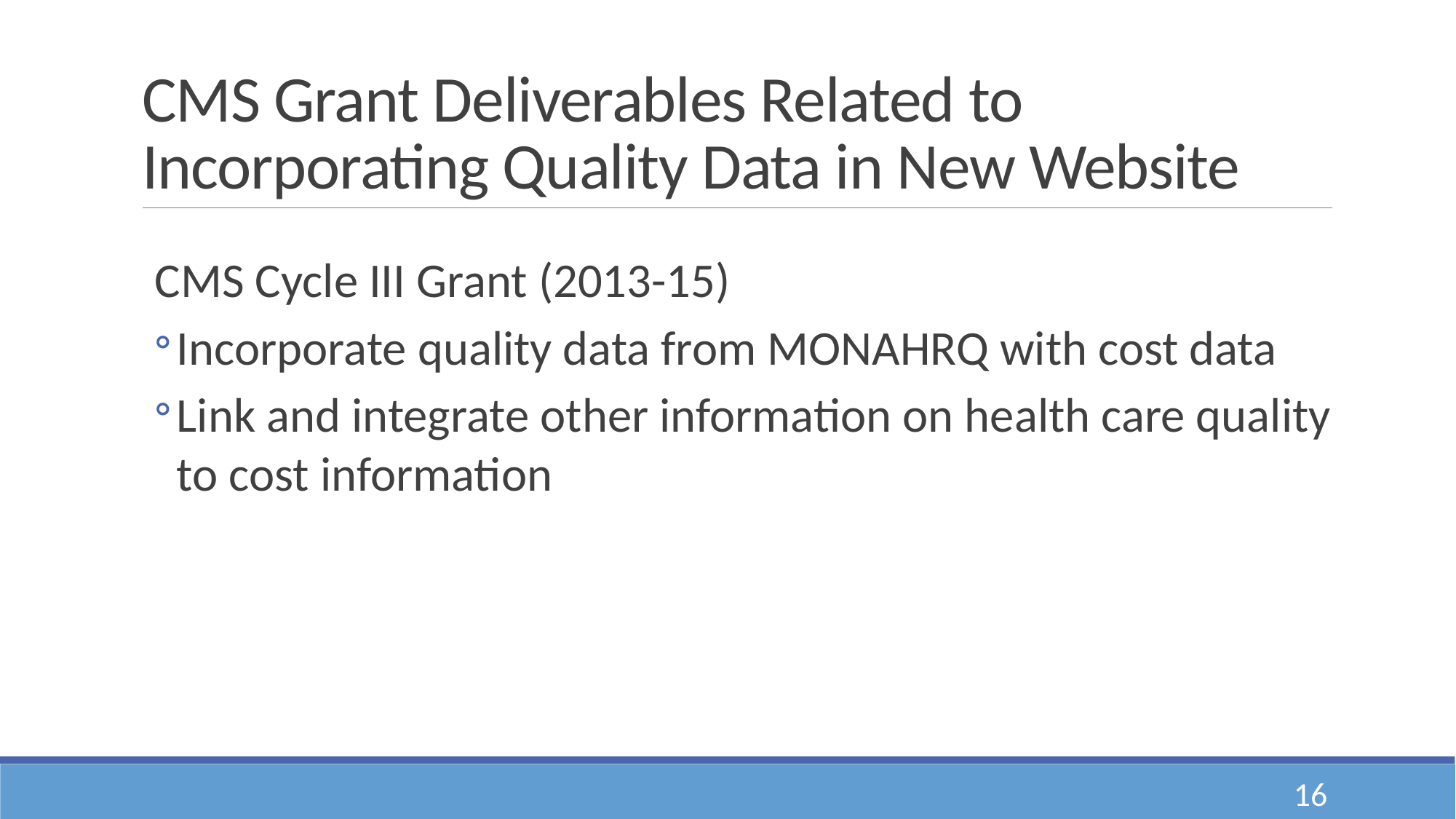

# CMS Grant Deliverables Related to Incorporating Quality Data in New Website
CMS Cycle III Grant (2013-15)
Incorporate quality data from MONAHRQ with cost data
Link and integrate other information on health care quality to cost information

16